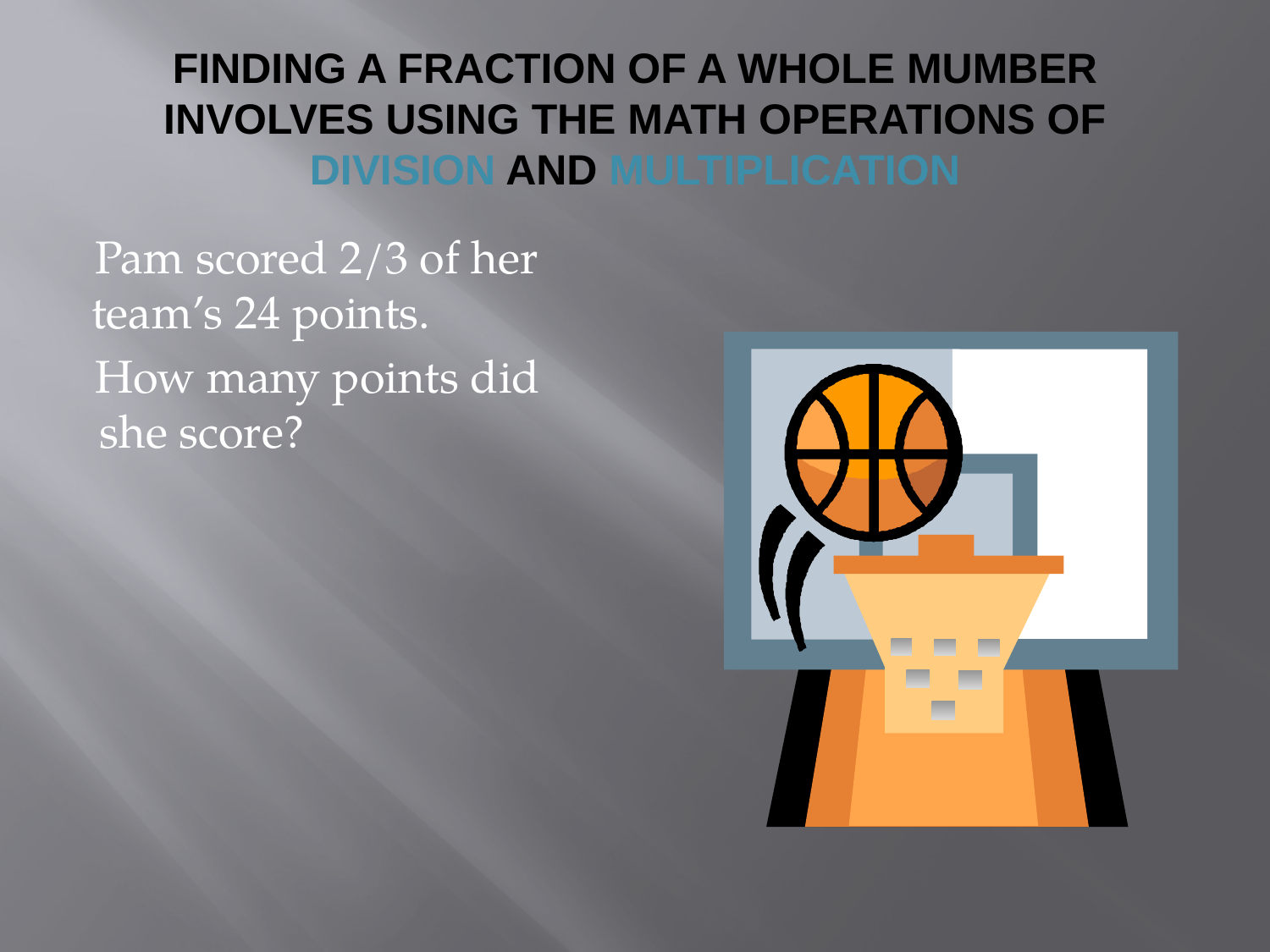

# FINDING A FRACTION OF A WHOLE MUMBER INVOLVES USING THE MATH OPERATIONS OF DIVISION AND MULTIPLICATION
Pam scored 2/3 of her team’s 24 points.
How many points did she score?